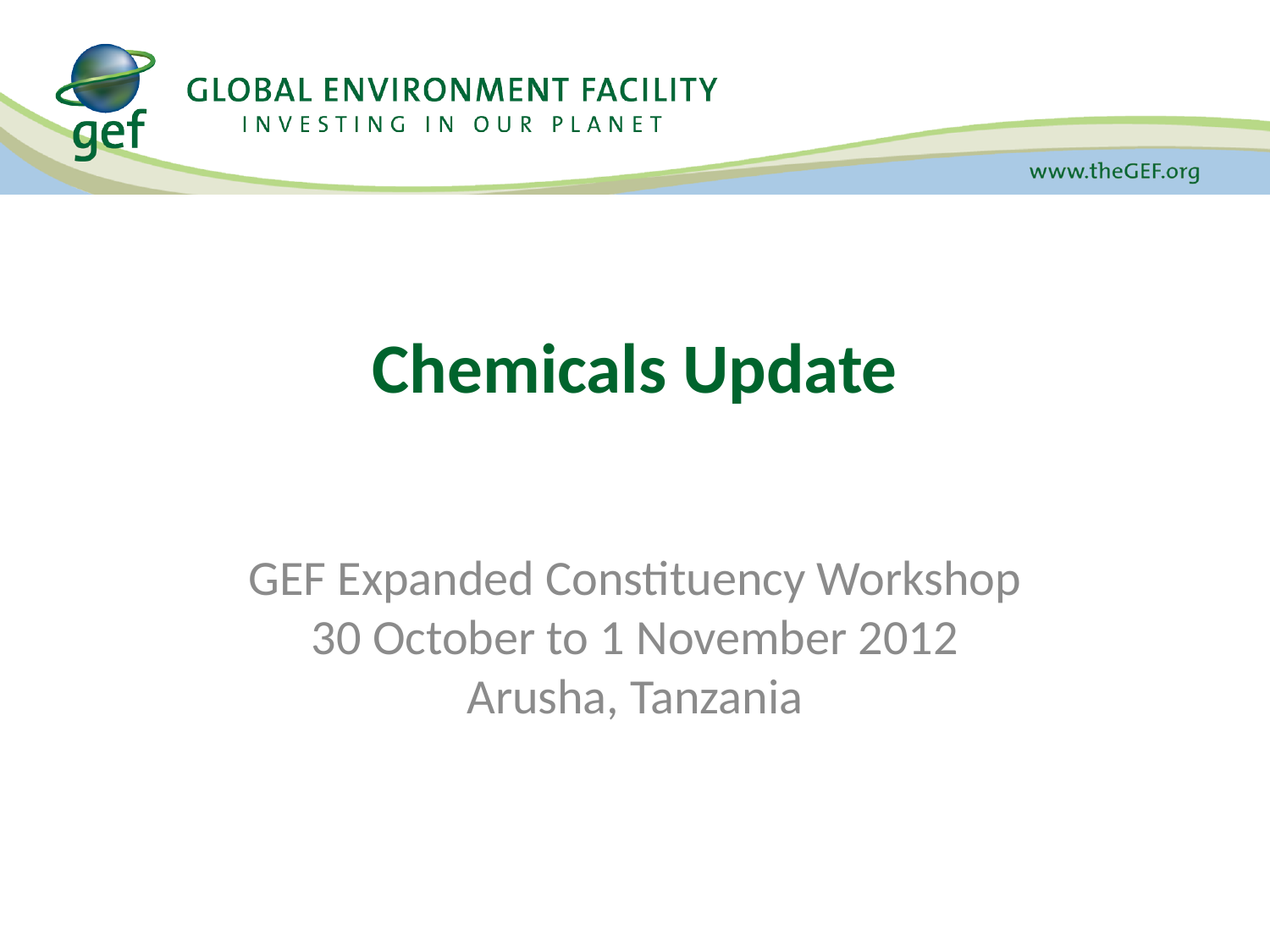

# Chemicals Update
GEF Expanded Constituency Workshop
30 October to 1 November 2012
Arusha, Tanzania